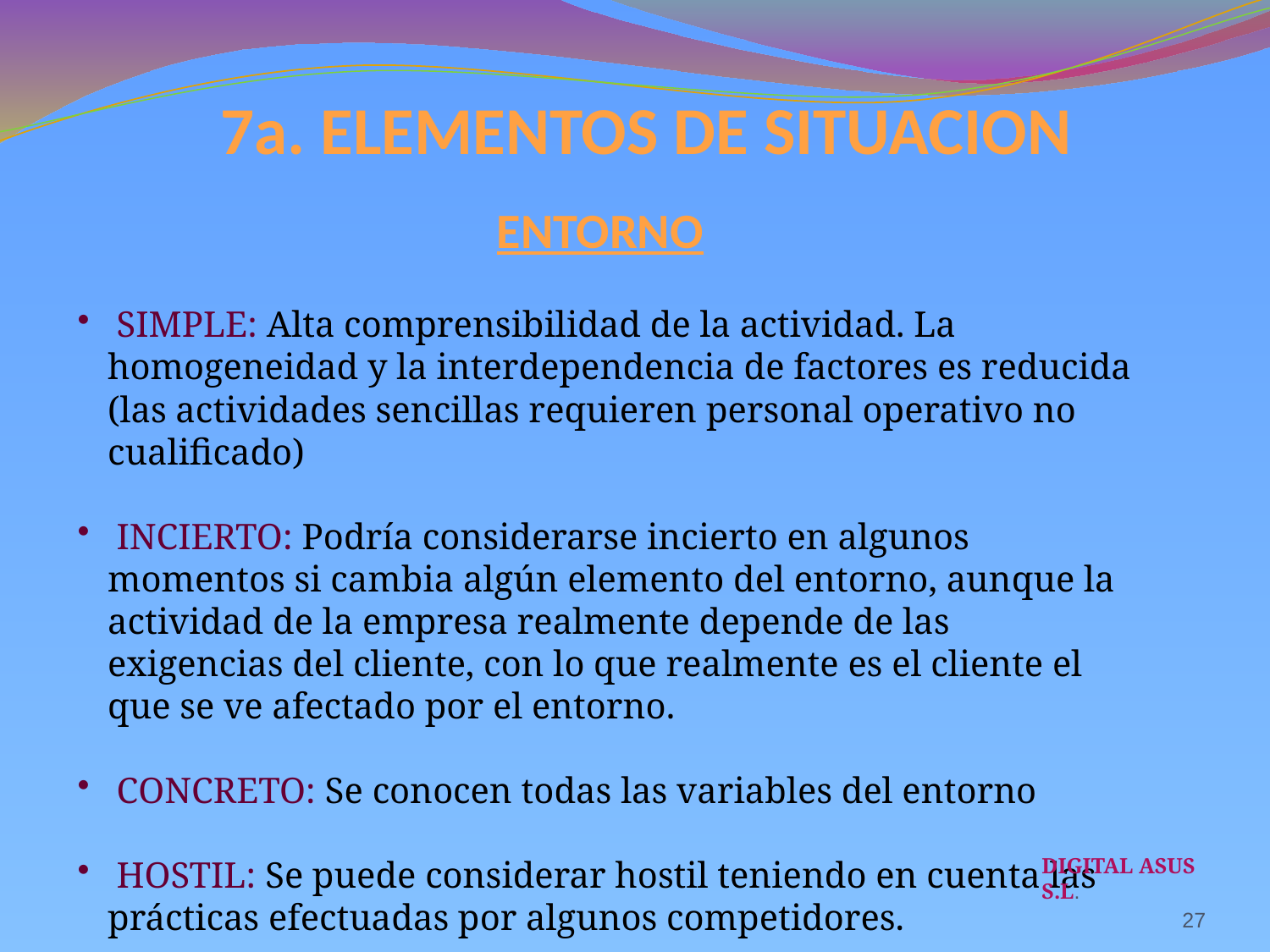

7a. ELEMENTOS DE SITUACION
ENTORNO
 SIMPLE: Alta comprensibilidad de la actividad. La homogeneidad y la interdependencia de factores es reducida (las actividades sencillas requieren personal operativo no cualificado)

 INCIERTO: Podría considerarse incierto en algunos momentos si cambia algún elemento del entorno, aunque la actividad de la empresa realmente depende de las exigencias del cliente, con lo que realmente es el cliente el que se ve afectado por el entorno.

 CONCRETO: Se conocen todas las variables del entorno

 HOSTIL: Se puede considerar hostil teniendo en cuenta las prácticas efectuadas por algunos competidores.

DIGITAL ASUS S.L.
27